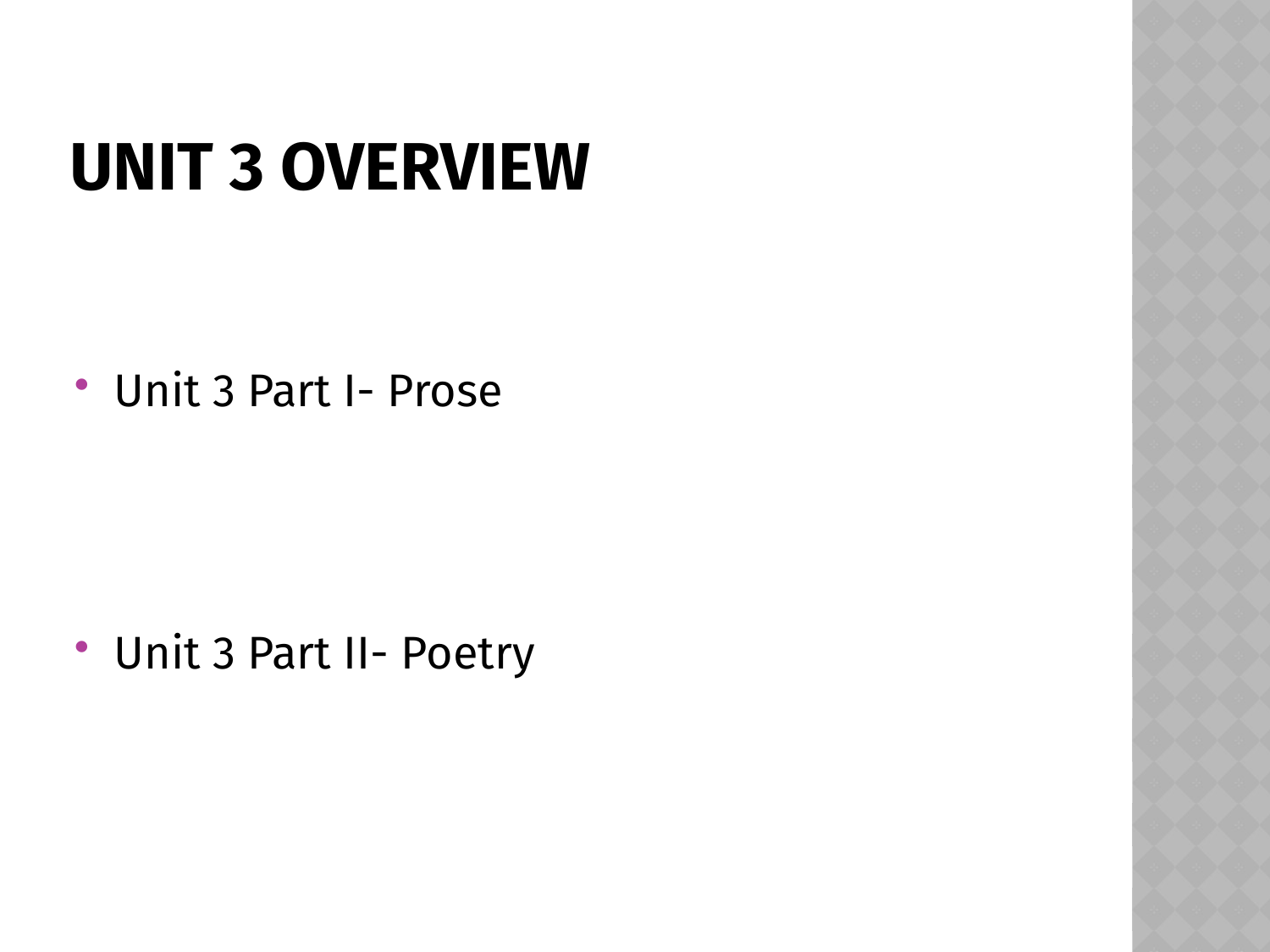

# Unit 3 overview

Unit 3 Part I- Prose

Unit 3 Part II- Poetry